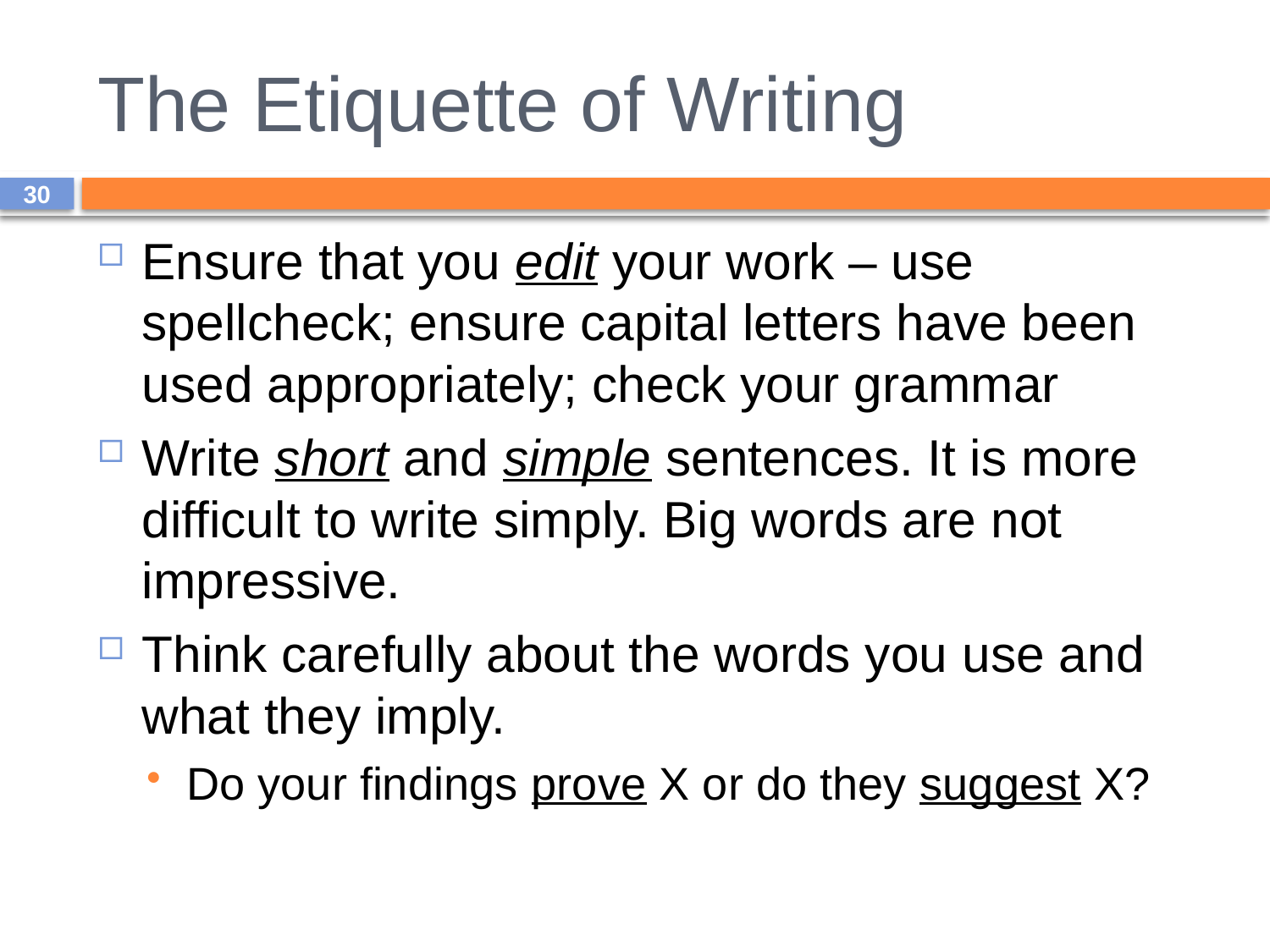

# The Etiquette of Writing
30
Ensure that you edit your work – use spellcheck; ensure capital letters have been used appropriately; check your grammar
Write short and simple sentences. It is more difficult to write simply. Big words are not impressive.
Think carefully about the words you use and what they imply.
Do your findings prove X or do they suggest X?